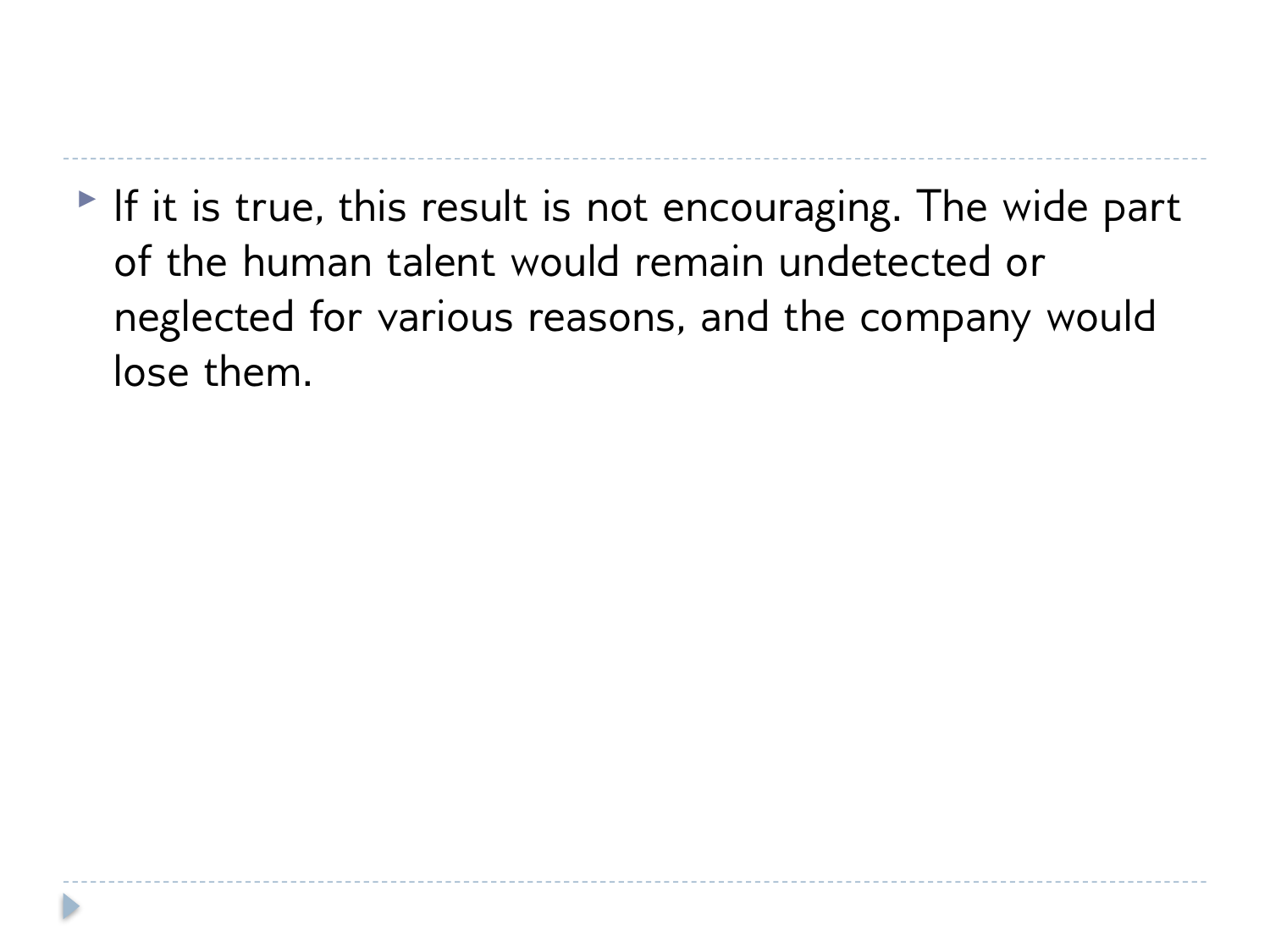

#
If it is true, this result is not encouraging. The wide part of the human talent would remain undetected or neglected for various reasons, and the company would lose them.